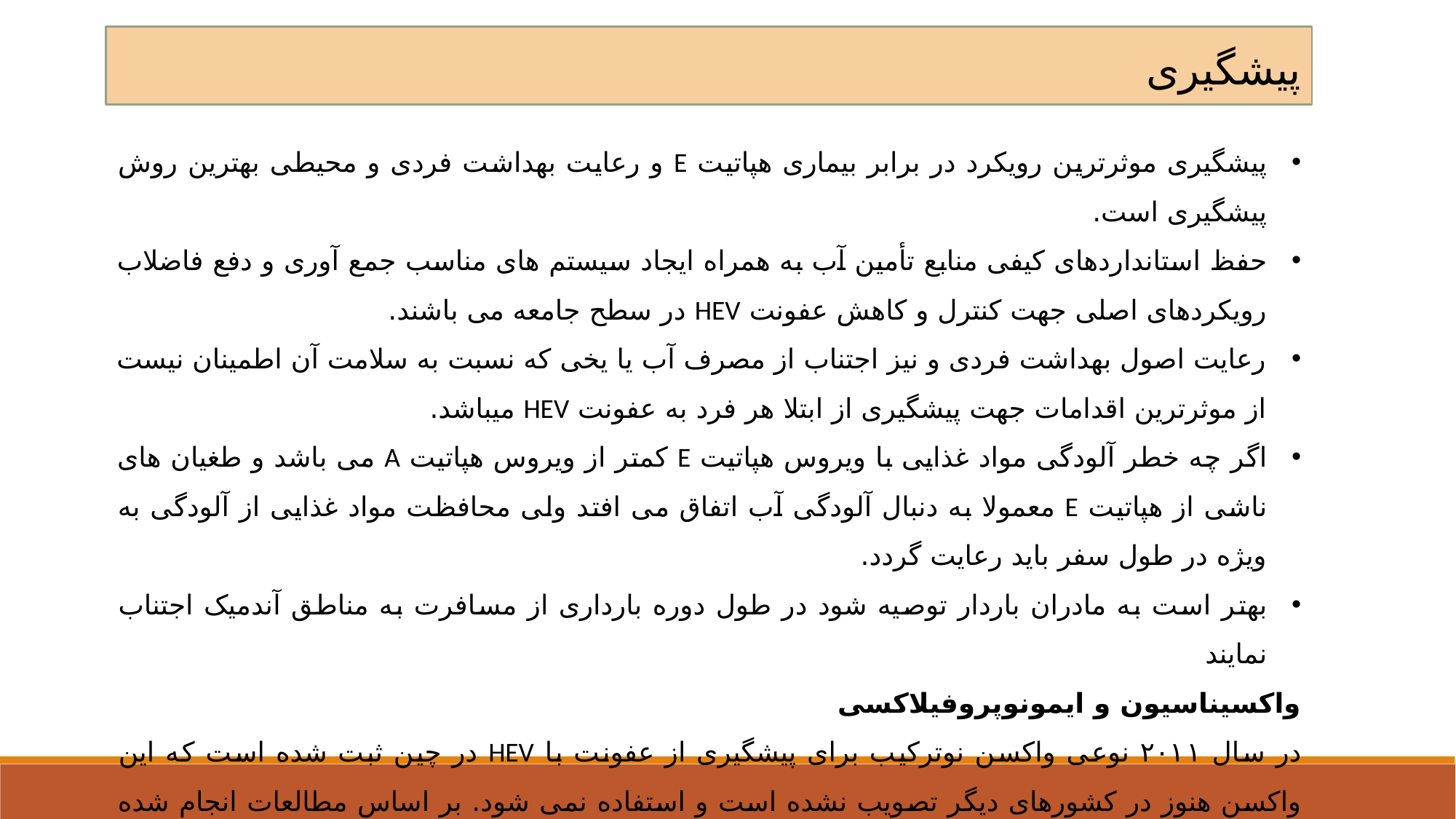

پیشگیری
پیشگیری موثرترین رویکرد در برابر بیماری هپاتیت E و رعایت بهداشت فردی و محیطی بهترین روش پیشگیری است.
حفظ استانداردهای کیفی منابع تأمین آب به همراه ایجاد سیستم های مناسب جمع آوری و دفع فاضلاب رویکردهای اصلی جهت کنترل و کاهش عفونت HEV در سطح جامعه می باشند.
رعایت اصول بهداشت فردی و نیز اجتناب از مصرف آب یا یخی که نسبت به سلامت آن اطمینان نیست از موثرترین اقدامات جهت پیشگیری از ابتلا هر فرد به عفونت HEV میباشد.
اگر چه خطر آلودگی مواد غذایی با ویروس هپاتیت E کمتر از ویروس هپاتیت A می باشد و طغیان های ناشی از هپاتیت E معمولا به دنبال آلودگی آب اتفاق می افتد ولی محافظت مواد غذایی از آلودگی به ویژه در طول سفر باید رعایت گردد.
بهتر است به مادران باردار توصیه شود در طول دوره بارداری از مسافرت به مناطق آندمیک اجتناب نمایند
واکسیناسیون و ایمونوپروفیلاکسی
در سال ۲۰۱۱ نوعی واکسن نوترکیب برای پیشگیری از عفونت با HEV در چین ثبت شده است که این واکسن هنوز در کشورهای دیگر تصویب نشده است و استفاده نمی شود. بر اساس مطالعات انجام شده ایمنی غیرفعال می تواند در مدل های جهان - محافظتی داشته باشد و گاماگلوبین در کشورهایی که این بیماری اندمیک نیست موثر می باشد.